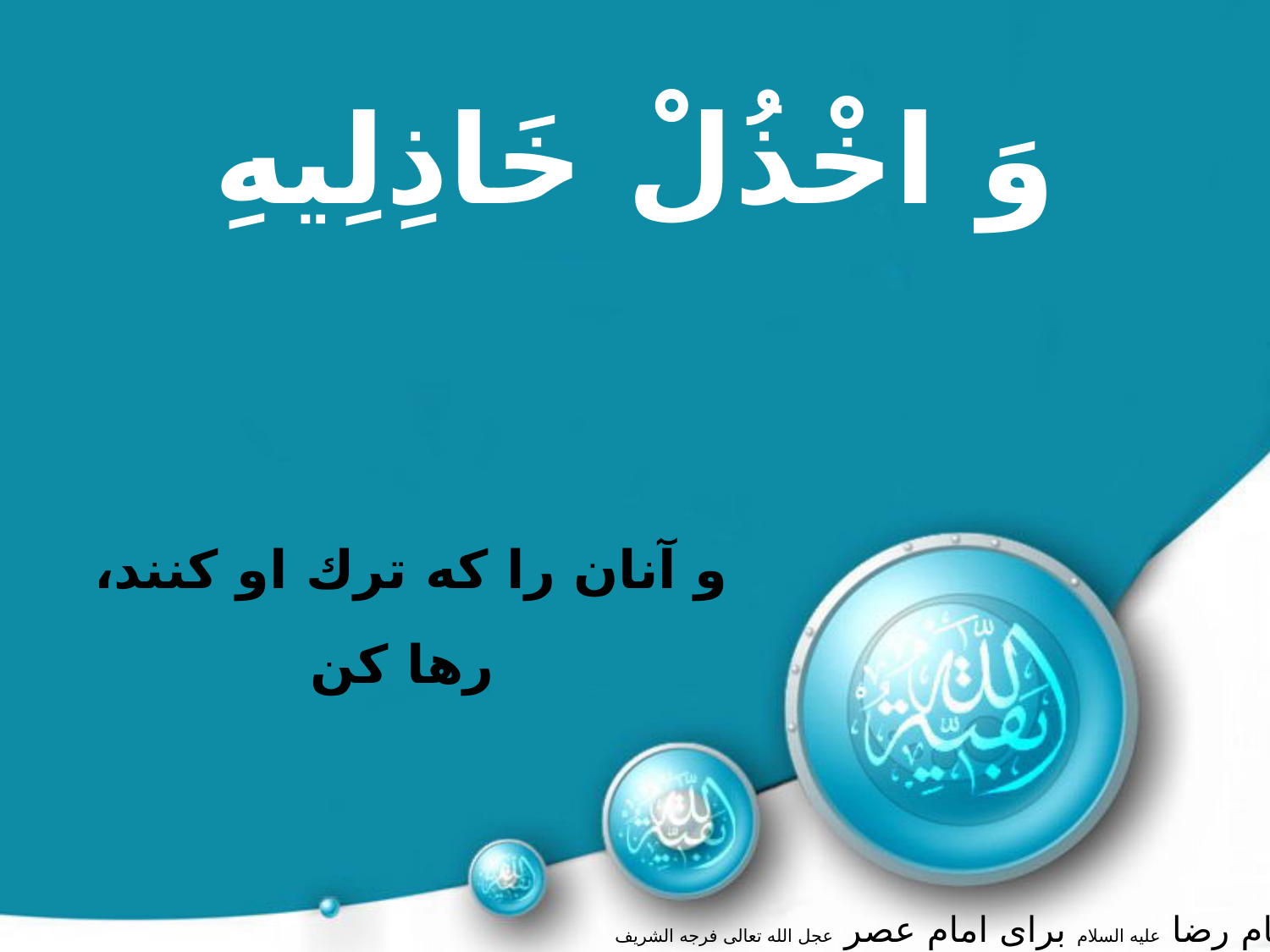

وَ اخْذُلْ خَاذِلِيهِ
و آنان را كه ترك او كنند،
رها کن